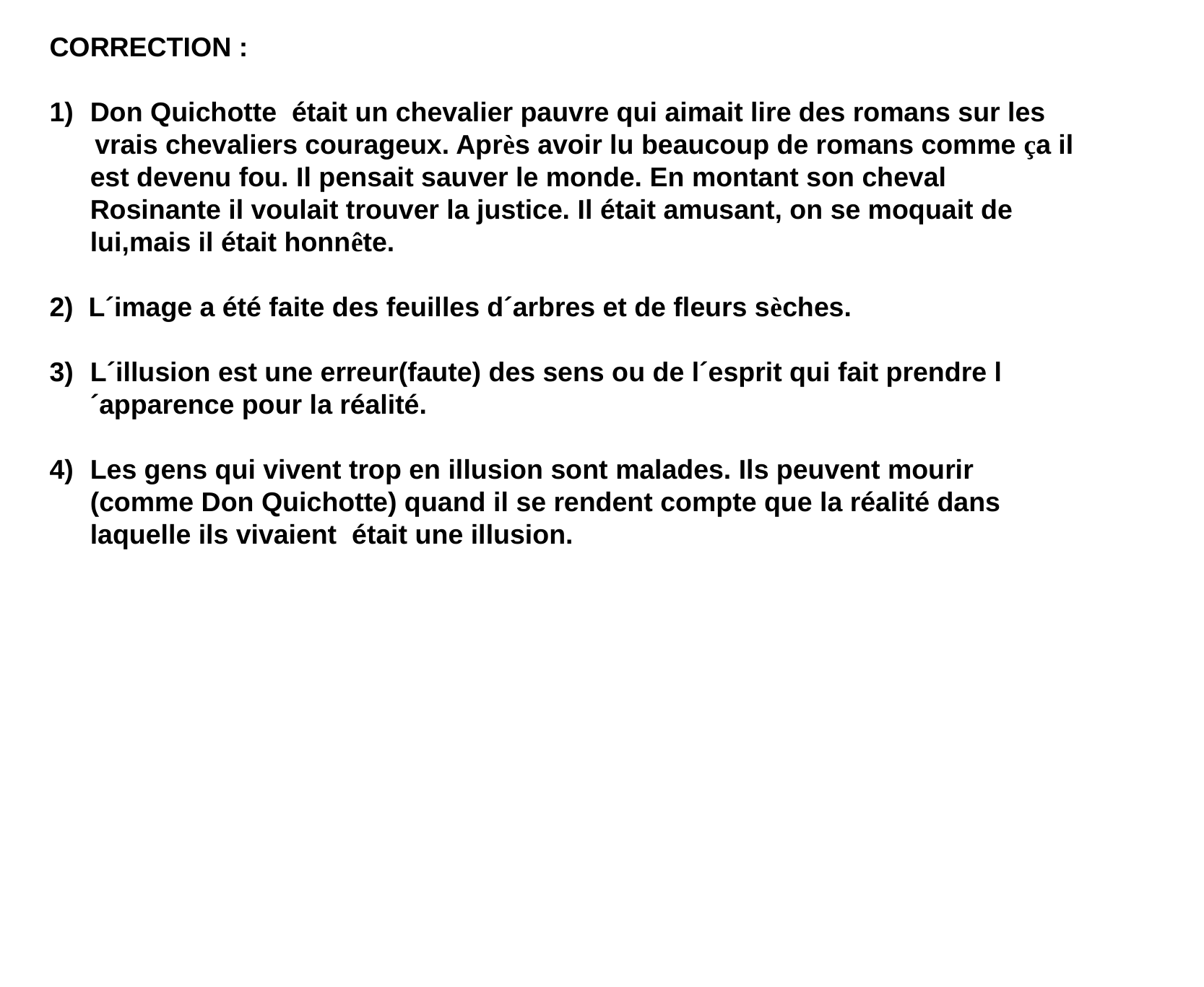

CORRECTION :

Don Quichotte  était un chevalier pauvre qui aimait lire des romans sur les
      vrais chevaliers courageux. Après avoir lu beaucoup de romans comme ça il est devenu fou. Il pensait sauver le monde. En montant son cheval Rosinante il voulait trouver la justice. Il était amusant, on se moquait de lui,mais il était honnête.

2)  L´image a été faite des feuilles d´arbres et de fleurs sèches.

L´illusion est une erreur(faute) des sens ou de l´esprit qui fait prendre l´apparence pour la réalité.

Les gens qui vivent trop en illusion sont malades. Ils peuvent mourir (comme Don Quichotte) quand il se rendent compte que la réalité dans laquelle ils vivaient  était une illusion.